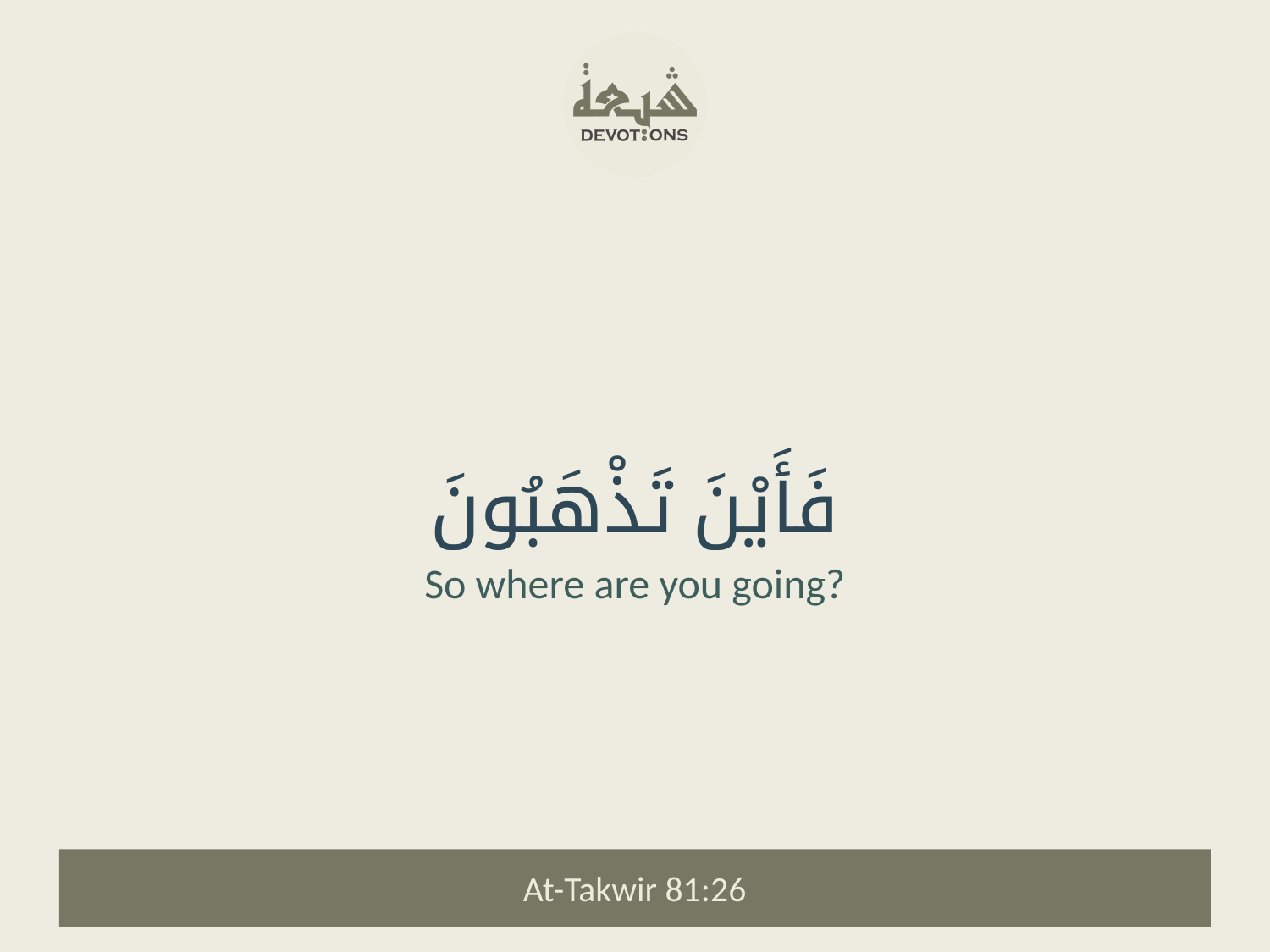

فَأَيْنَ تَذْهَبُونَ
So where are you going?
At-Takwir 81:26